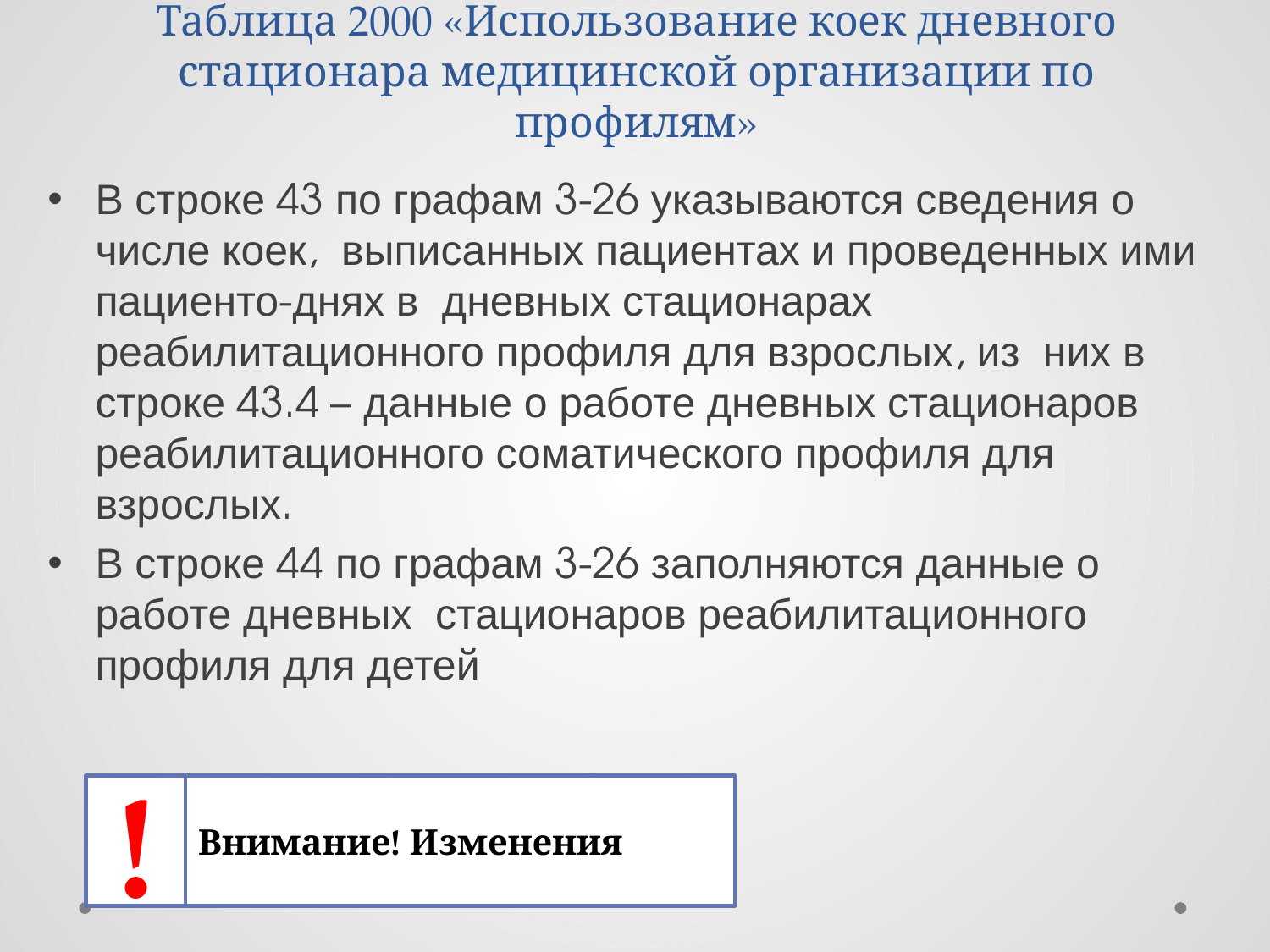

# Таблица 2000 «Использование коек дневного стационара медицинской организации по профилям»
В строке 43 по графам 3-26 указываются сведения о числе коек,  выписанных пациентах и проведенных ими пациенто-днях в  дневных стационарах реабилитационного профиля для взрослых, из  них в строке 43.4 – данные о работе дневных стационаров  реабилитационного соматического профиля для взрослых.
В строке 44 по графам 3-26 заполняются данные о работе дневных  стационаров реабилитационного профиля для детей
Внимание! Изменения
!